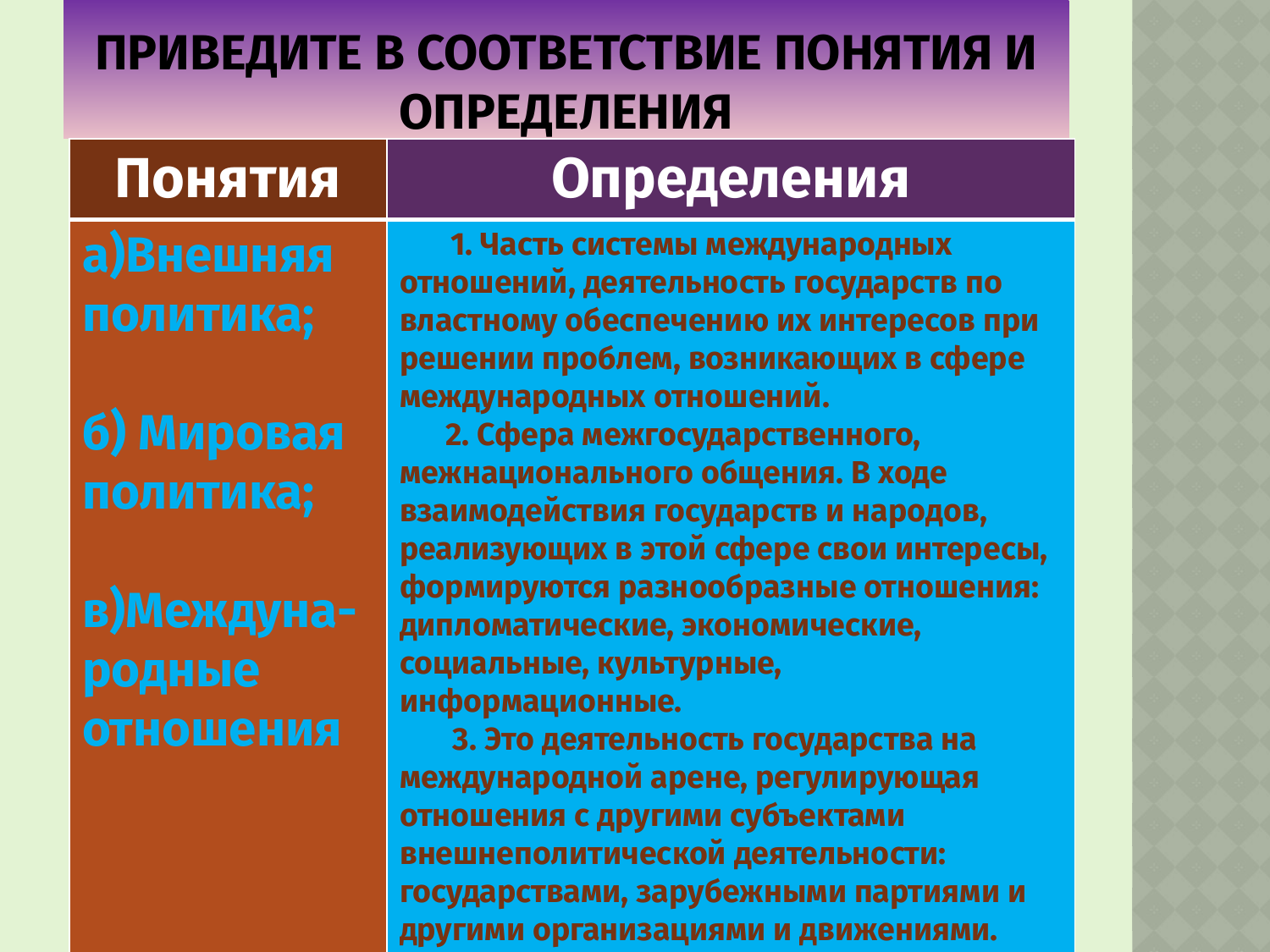

# Приведите в соответствие понятия и определения
| Понятия | Определения |
| --- | --- |
| а)Внешняя политика; б) Мировая политика; в)Междуна-родные отношения | 1. Часть системы международных отношений, деятельность государств по властному обеспечению их интересов при решении проблем, возникающих в сфере международных отношений. 2. Сфера межгосударственного, межнационального общения. В ходе взаимодействия государств и народов, реализующих в этой сфере свои интересы, формируются разнообразные отношения: дипломатические, экономические, социальные, культурные, информационные. 3. Это деятельность государства на международной арене, регулирующая отношения с другими субъектами внешнеполитической деятельности: государствами, зарубежными партиями и другими организациями и движениями. |